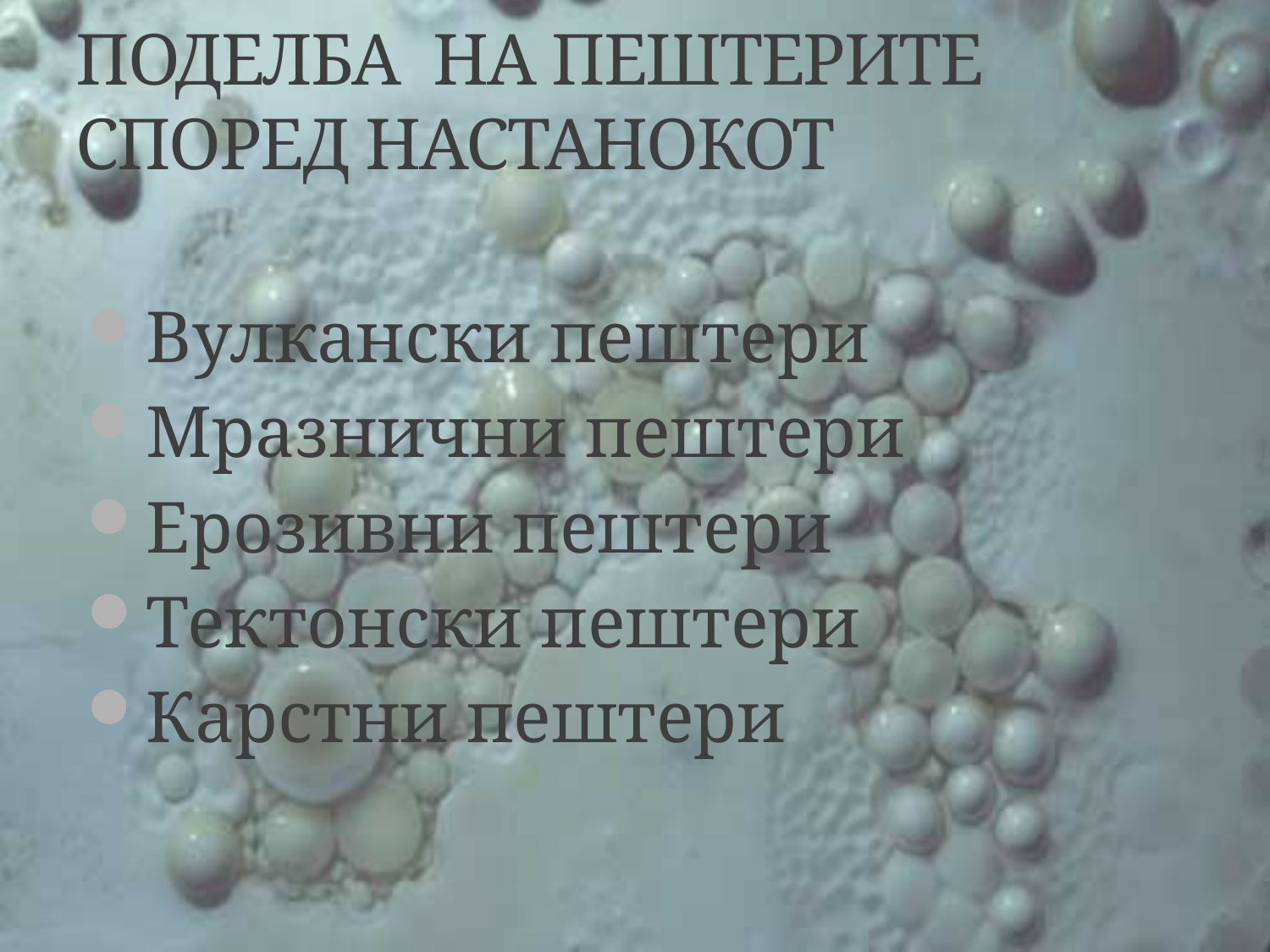

# ПОДЕЛБА  НА ПЕШТЕРИТЕ СПОРЕД НАСТАНОКОТ
Вулкански пештери
Мразнични пештери
Ерозивни пештери
Тектонски пештери
Карстни пештери